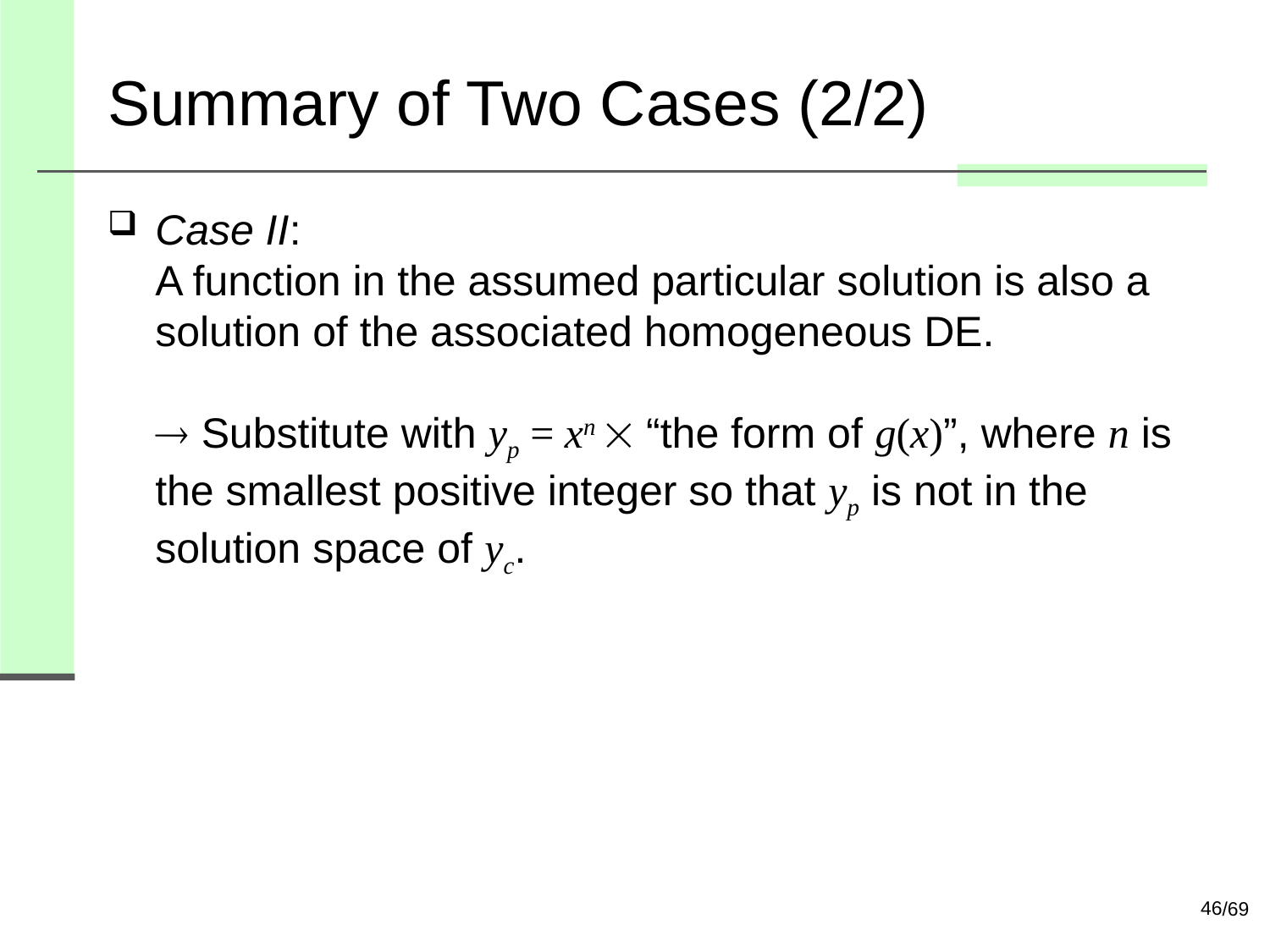

# Summary of Two Cases (2/2)
Case II:
A function in the assumed particular solution is also a solution of the associated homogeneous DE.
→ Substitute with yp = xn × “the form of g(x)”, where n is the smallest positive integer so that yp is not in the solution space of yc.
46